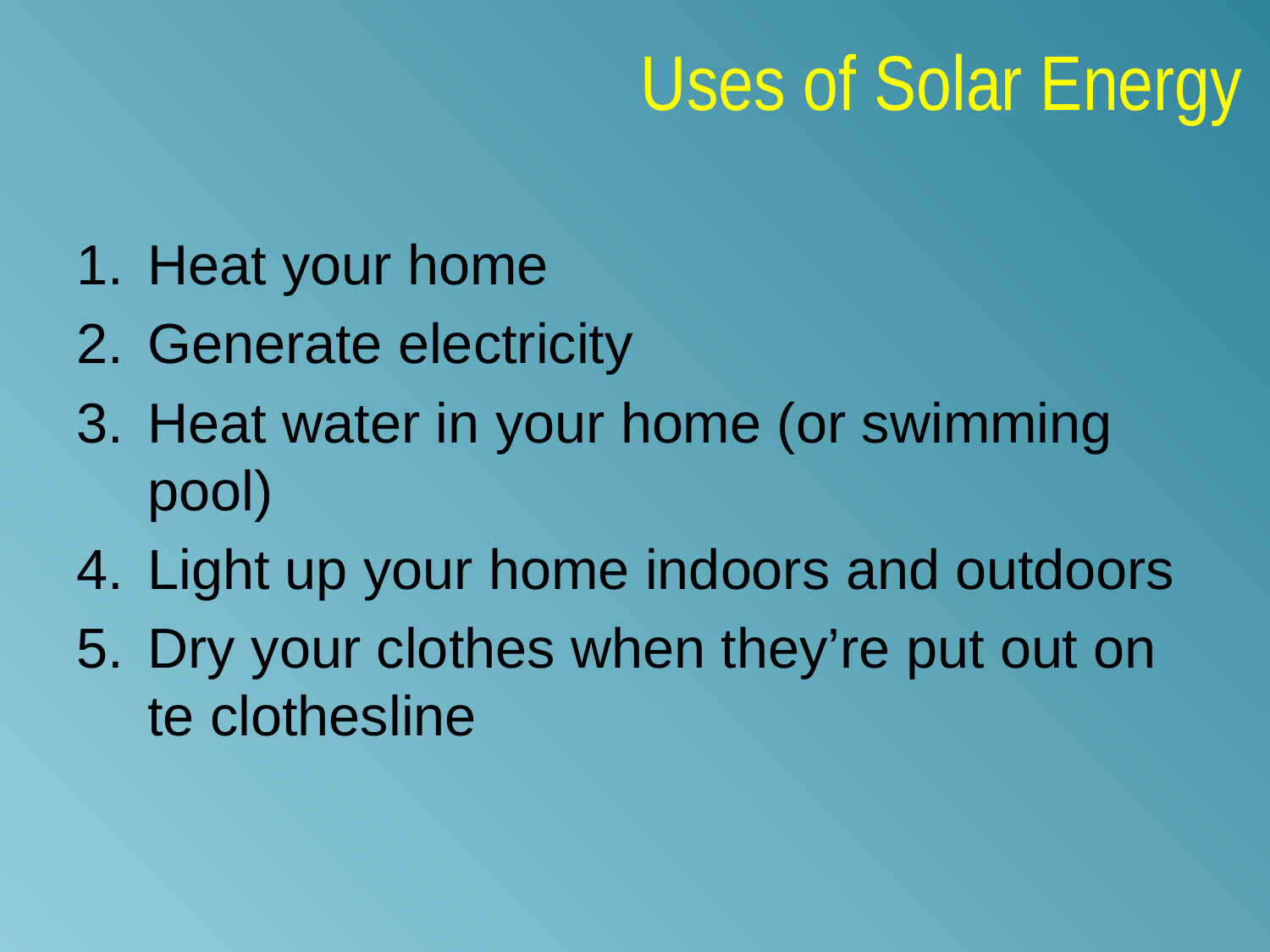

# Uses of Solar Energy
Heat your home
Generate electricity
Heat water in your home (or swimming pool)
Light up your home indoors and outdoors
Dry your clothes when they’re put out on te clothesline